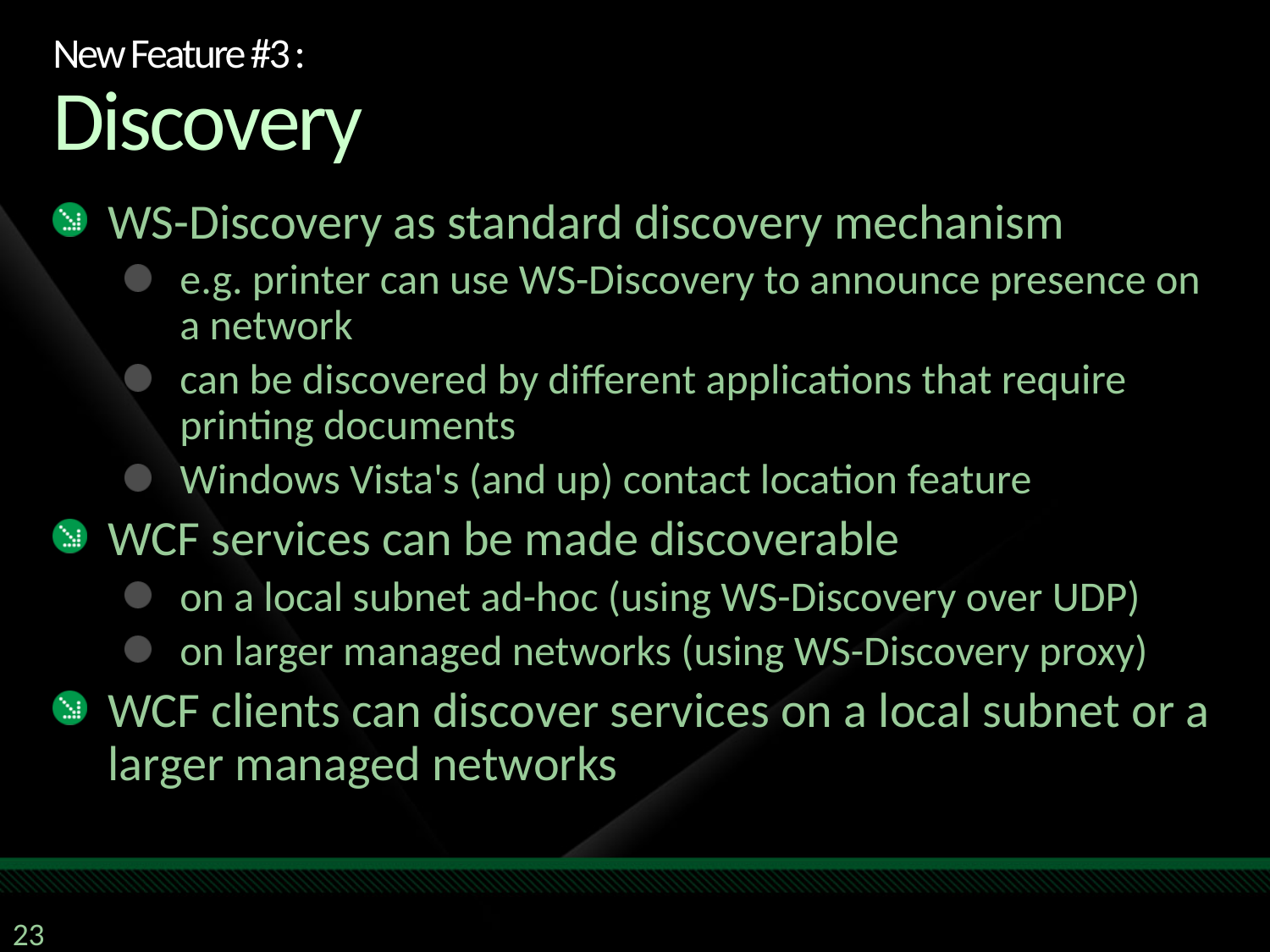

# New Feature #3 : Discovery
WS-Discovery as standard discovery mechanism
e.g. printer can use WS-Discovery to announce presence on a network
can be discovered by different applications that require printing documents
Windows Vista's (and up) contact location feature
WCF services can be made discoverable
on a local subnet ad-hoc (using WS-Discovery over UDP)
on larger managed networks (using WS-Discovery proxy)
WCF clients can discover services on a local subnet or a larger managed networks
23